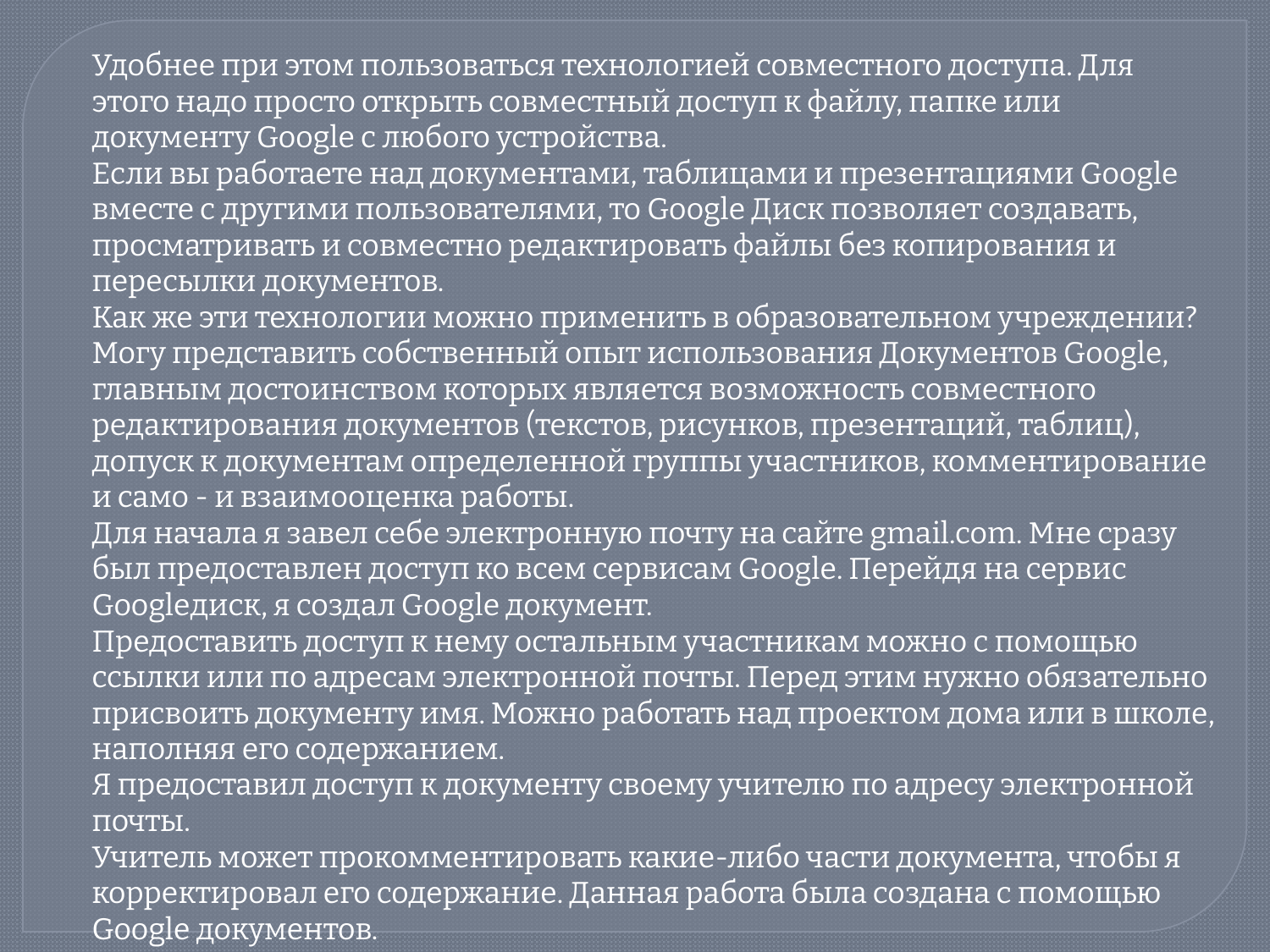

Удобнее при этом пользоваться технологией совместного доступа. Для этого надо просто открыть совместный доступ к файлу, папке или документу Google с любого устройства.
Если вы работаете над документами, таблицами и презентациями Google вместе с другими пользователями, то Google Диск позволяет создавать, просматривать и совместно редактировать файлы без копирования и пересылки документов.
Как же эти технологии можно применить в образовательном учреждении?
Могу представить собственный опыт использования Документов Google, главным достоинством которых является возможность совместного редактирования документов (текстов, рисунков, презентаций, таблиц), допуск к документам определенной группы участников, комментирование и само - и взаимооценка работы.
Для начала я завел себе электронную почту на сайте gmail.com. Мне сразу был предоставлен доступ ко всем сервисам Google. Перейдя на сервис Googleдиск, я создал Google документ.
Предоставить доступ к нему остальным участникам можно с помощью ссылки или по адресам электронной почты. Перед этим нужно обязательно присвоить документу имя. Можно работать над проектом дома или в школе, наполняя его содержанием.
Я предоставил доступ к документу своему учителю по адресу электронной почты.
Учитель может прокомментировать какие-либо части документа, чтобы я корректировал его содержание. Данная работа была создана с помощью Google документов.